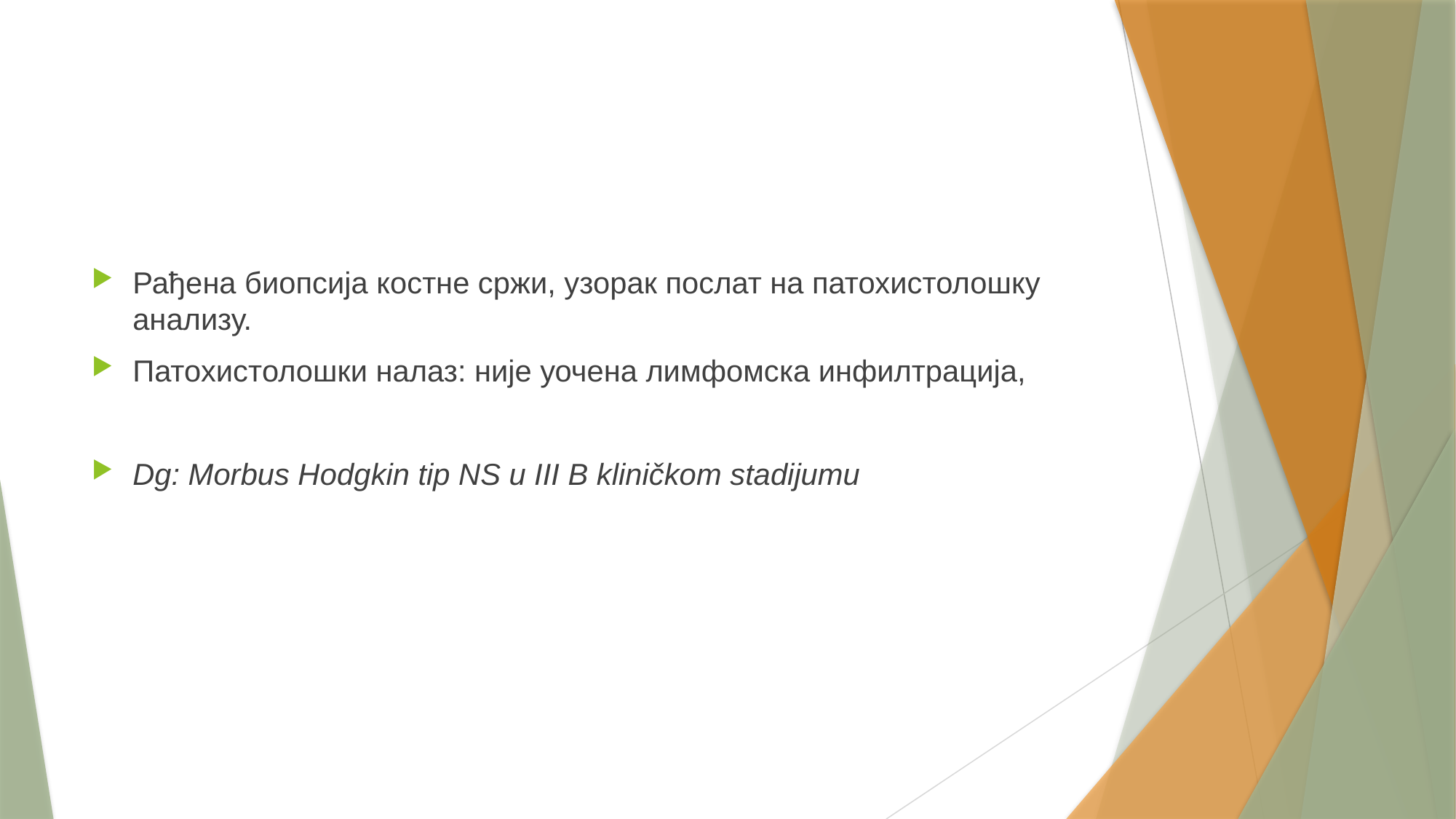

#
Рађена биопсија костне сржи, узорак послат на патохистолошку анализу.
Патохистолошки налаз: није уочена лимфомска инфилтрација,

Dg: Morbus Hodgkin tip NS u III B kliničkom stadijumu